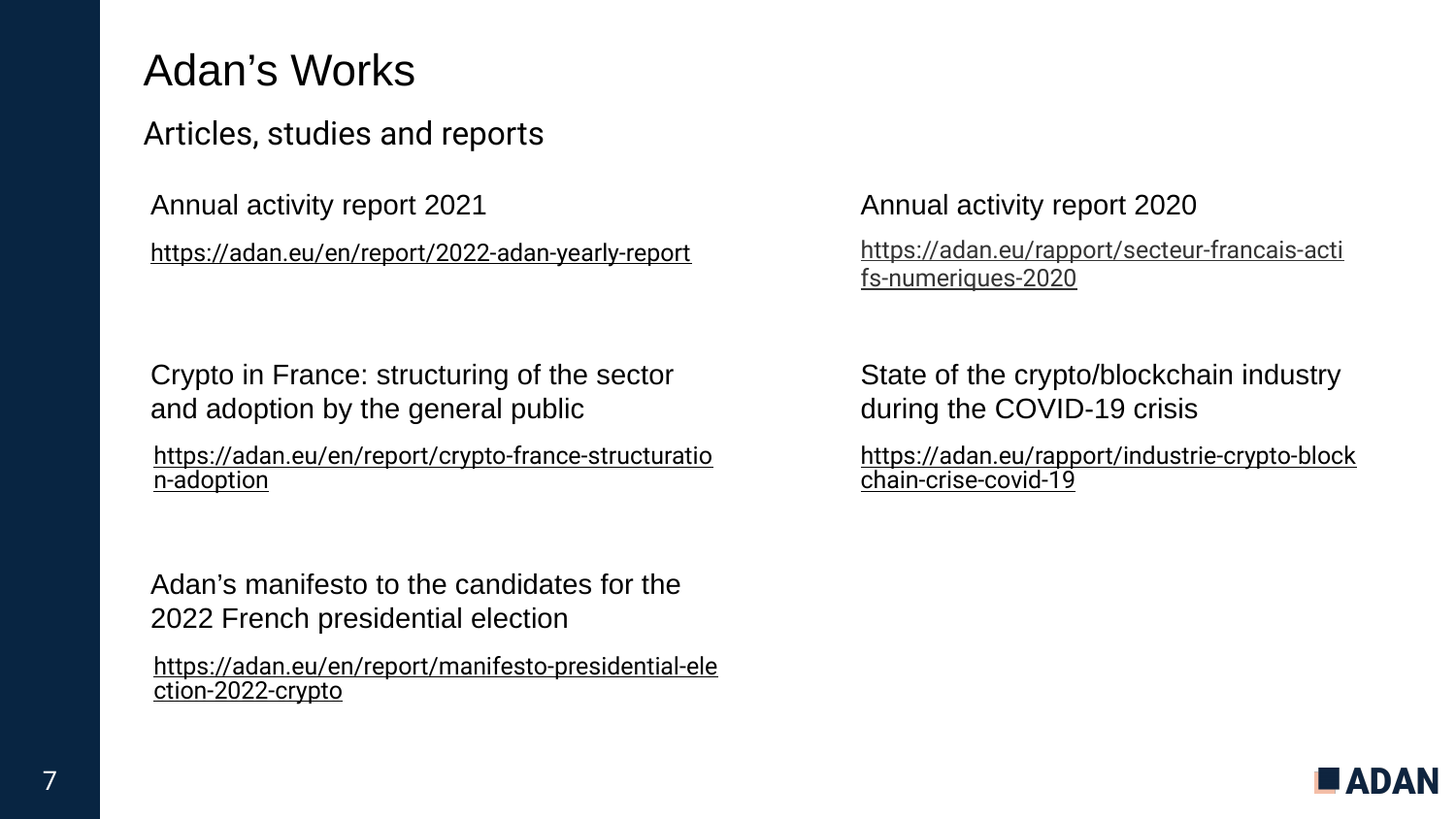

# Adan’s Works
Articles, studies and reports
Annual activity report 2021

Annual activity report 2020

https://adan.eu/rapport/secteur-francais-actifs-numeriques-2020
https://adan.eu/en/report/2022-adan-yearly-report
Crypto in France: structuring of the sector and adoption by the general public
State of the crypto/blockchain industry during the COVID-19 crisis
https://adan.eu/en/report/crypto-france-structuration-adoption
https://adan.eu/rapport/industrie-crypto-blockchain-crise-covid-19
Adan’s manifesto to the candidates for the 2022 French presidential election
https://adan.eu/en/report/manifesto-presidential-election-2022-crypto
7